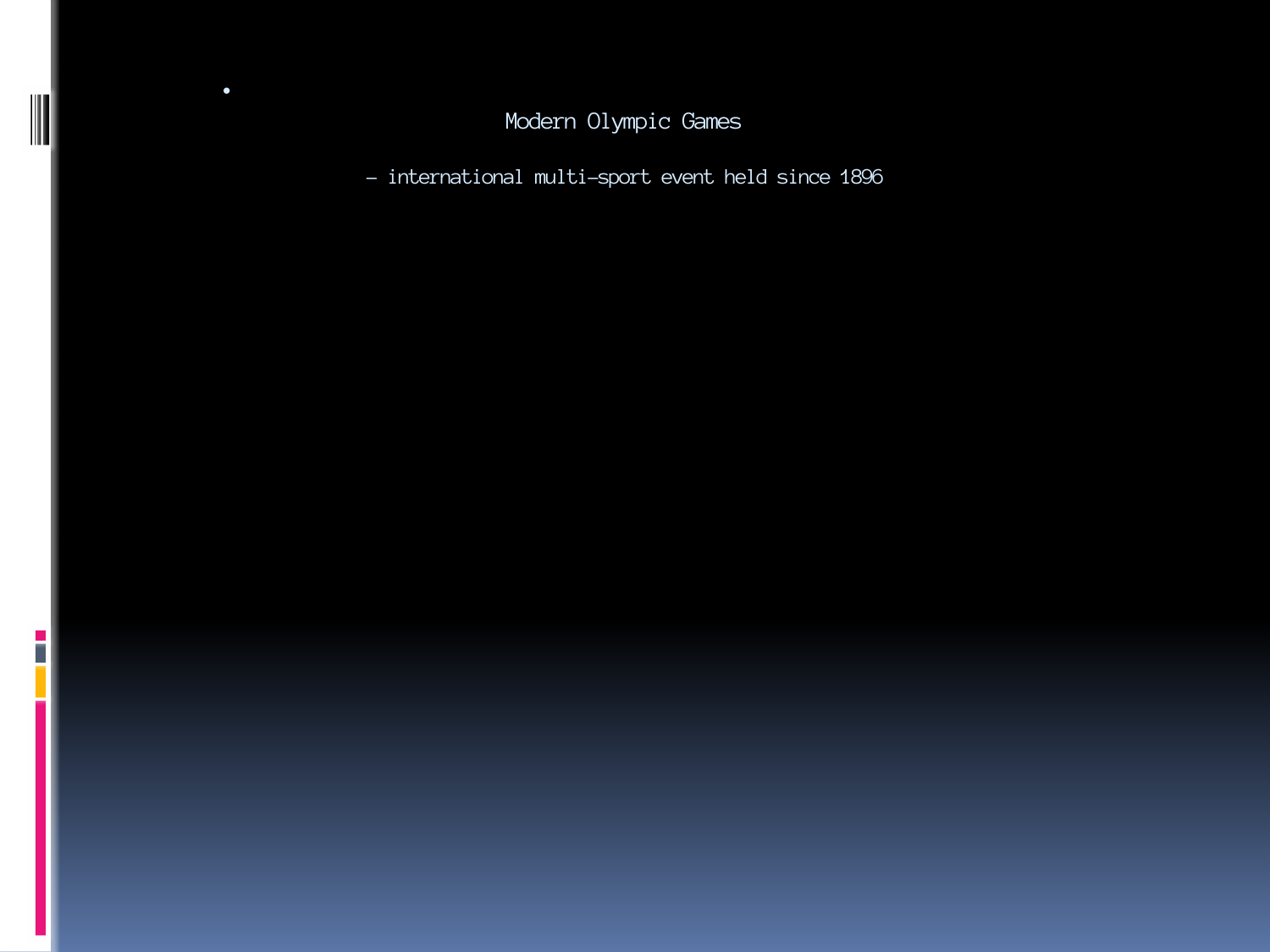

# Modern Olympic Games - international multi-sport event held since 1896